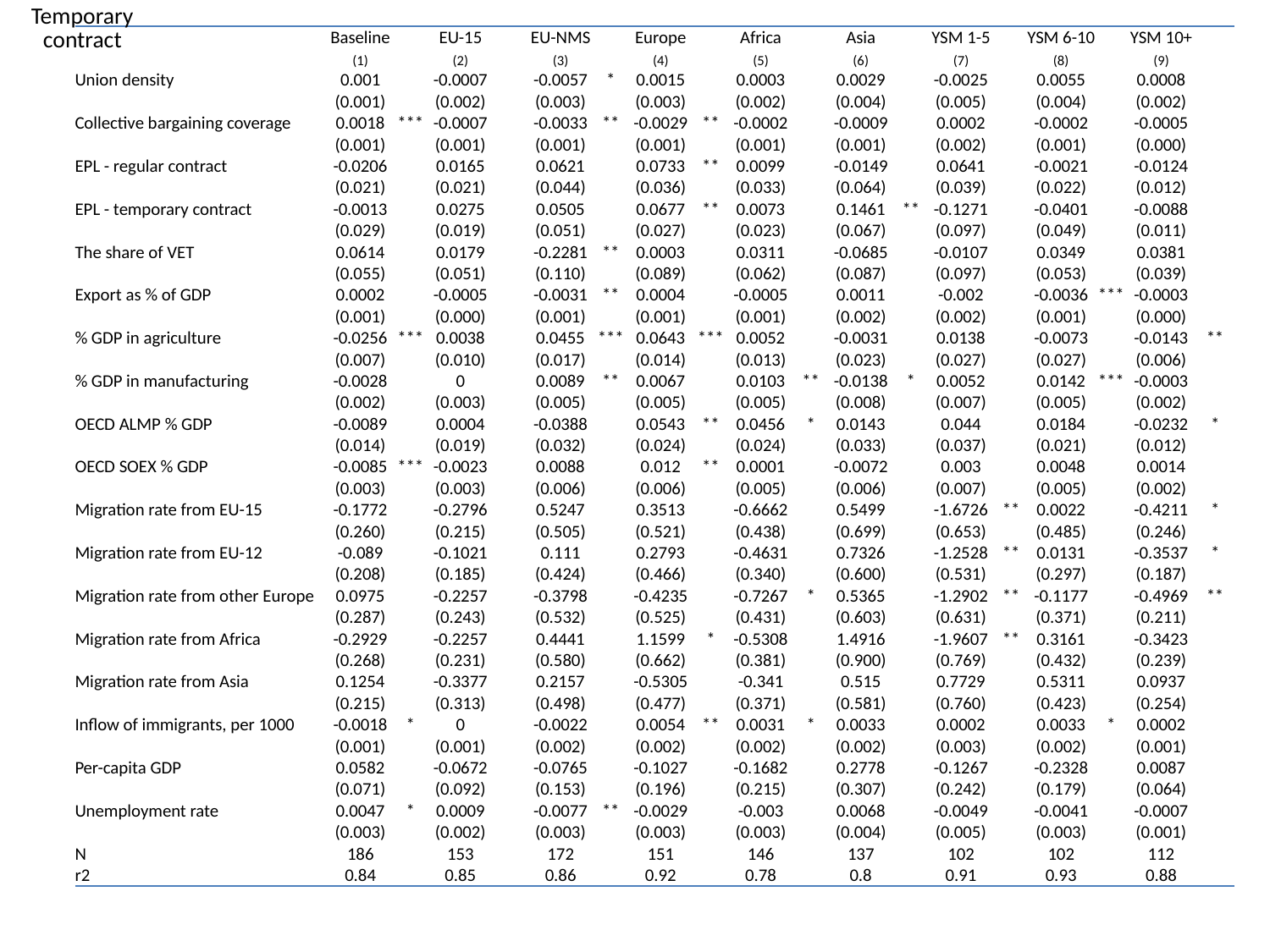

Temporary contract
|  | Baseline |  | EU-15 |  | EU-NMS |  | Europe |  | Africa |  | Asia |  | YSM 1-5 |  | YSM 6-10 |  | YSM 10+ |  |
| --- | --- | --- | --- | --- | --- | --- | --- | --- | --- | --- | --- | --- | --- | --- | --- | --- | --- | --- |
|  | (1) |  | (2) |  | (3) |  | (4) |  | (5) |  | (6) |  | (7) |  | (8) |  | (9) |  |
| Union density | 0.001 |  | -0.0007 |  | -0.0057 | \* | 0.0015 |  | 0.0003 |  | 0.0029 |  | -0.0025 |  | 0.0055 |  | 0.0008 |  |
|  | (0.001) |  | (0.002) |  | (0.003) |  | (0.003) |  | (0.002) |  | (0.004) |  | (0.005) |  | (0.004) |  | (0.002) |  |
| Collective bargaining coverage | 0.0018 | \*\*\* | -0.0007 |  | -0.0033 | \*\* | -0.0029 | \*\* | -0.0002 |  | -0.0009 |  | 0.0002 |  | -0.0002 |  | -0.0005 |  |
|  | (0.001) |  | (0.001) |  | (0.001) |  | (0.001) |  | (0.001) |  | (0.001) |  | (0.002) |  | (0.001) |  | (0.000) |  |
| EPL - regular contract | -0.0206 |  | 0.0165 |  | 0.0621 |  | 0.0733 | \*\* | 0.0099 |  | -0.0149 |  | 0.0641 |  | -0.0021 |  | -0.0124 |  |
|  | (0.021) |  | (0.021) |  | (0.044) |  | (0.036) |  | (0.033) |  | (0.064) |  | (0.039) |  | (0.022) |  | (0.012) |  |
| EPL - temporary contract | -0.0013 |  | 0.0275 |  | 0.0505 |  | 0.0677 | \*\* | 0.0073 |  | 0.1461 | \*\* | -0.1271 |  | -0.0401 |  | -0.0088 |  |
|  | (0.029) |  | (0.019) |  | (0.051) |  | (0.027) |  | (0.023) |  | (0.067) |  | (0.097) |  | (0.049) |  | (0.011) |  |
| The share of VET | 0.0614 |  | 0.0179 |  | -0.2281 | \*\* | 0.0003 |  | 0.0311 |  | -0.0685 |  | -0.0107 |  | 0.0349 |  | 0.0381 |  |
|  | (0.055) |  | (0.051) |  | (0.110) |  | (0.089) |  | (0.062) |  | (0.087) |  | (0.097) |  | (0.053) |  | (0.039) |  |
| Export as % of GDP | 0.0002 |  | -0.0005 |  | -0.0031 | \*\* | 0.0004 |  | -0.0005 |  | 0.0011 |  | -0.002 |  | -0.0036 | \*\*\* | -0.0003 |  |
|  | (0.001) |  | (0.000) |  | (0.001) |  | (0.001) |  | (0.001) |  | (0.002) |  | (0.002) |  | (0.001) |  | (0.000) |  |
| % GDP in agriculture | -0.0256 | \*\*\* | 0.0038 |  | 0.0455 | \*\*\* | 0.0643 | \*\*\* | 0.0052 |  | -0.0031 |  | 0.0138 |  | -0.0073 |  | -0.0143 | \*\* |
|  | (0.007) |  | (0.010) |  | (0.017) |  | (0.014) |  | (0.013) |  | (0.023) |  | (0.027) |  | (0.027) |  | (0.006) |  |
| % GDP in manufacturing | -0.0028 |  | 0 |  | 0.0089 | \*\* | 0.0067 |  | 0.0103 | \*\* | -0.0138 | \* | 0.0052 |  | 0.0142 | \*\*\* | -0.0003 |  |
|  | (0.002) |  | (0.003) |  | (0.005) |  | (0.005) |  | (0.005) |  | (0.008) |  | (0.007) |  | (0.005) |  | (0.002) |  |
| OECD ALMP % GDP | -0.0089 |  | 0.0004 |  | -0.0388 |  | 0.0543 | \*\* | 0.0456 | \* | 0.0143 |  | 0.044 |  | 0.0184 |  | -0.0232 | \* |
|  | (0.014) |  | (0.019) |  | (0.032) |  | (0.024) |  | (0.024) |  | (0.033) |  | (0.037) |  | (0.021) |  | (0.012) |  |
| OECD SOEX % GDP | -0.0085 | \*\*\* | -0.0023 |  | 0.0088 |  | 0.012 | \*\* | 0.0001 |  | -0.0072 |  | 0.003 |  | 0.0048 |  | 0.0014 |  |
|  | (0.003) |  | (0.003) |  | (0.006) |  | (0.006) |  | (0.005) |  | (0.006) |  | (0.007) |  | (0.005) |  | (0.002) |  |
| Migration rate from EU-15 | -0.1772 |  | -0.2796 |  | 0.5247 |  | 0.3513 |  | -0.6662 |  | 0.5499 |  | -1.6726 | \*\* | 0.0022 |  | -0.4211 | \* |
|  | (0.260) |  | (0.215) |  | (0.505) |  | (0.521) |  | (0.438) |  | (0.699) |  | (0.653) |  | (0.485) |  | (0.246) |  |
| Migration rate from EU-12 | -0.089 |  | -0.1021 |  | 0.111 |  | 0.2793 |  | -0.4631 |  | 0.7326 |  | -1.2528 | \*\* | 0.0131 |  | -0.3537 | \* |
|  | (0.208) |  | (0.185) |  | (0.424) |  | (0.466) |  | (0.340) |  | (0.600) |  | (0.531) |  | (0.297) |  | (0.187) |  |
| Migration rate from other Europe | 0.0975 |  | -0.2257 |  | -0.3798 |  | -0.4235 |  | -0.7267 | \* | 0.5365 |  | -1.2902 | \*\* | -0.1177 |  | -0.4969 | \*\* |
|  | (0.287) |  | (0.243) |  | (0.532) |  | (0.525) |  | (0.431) |  | (0.603) |  | (0.631) |  | (0.371) |  | (0.211) |  |
| Migration rate from Africa | -0.2929 |  | -0.2257 |  | 0.4441 |  | 1.1599 | \* | -0.5308 |  | 1.4916 |  | -1.9607 | \*\* | 0.3161 |  | -0.3423 |  |
|  | (0.268) |  | (0.231) |  | (0.580) |  | (0.662) |  | (0.381) |  | (0.900) |  | (0.769) |  | (0.432) |  | (0.239) |  |
| Migration rate from Asia | 0.1254 |  | -0.3377 |  | 0.2157 |  | -0.5305 |  | -0.341 |  | 0.515 |  | 0.7729 |  | 0.5311 |  | 0.0937 |  |
|  | (0.215) |  | (0.313) |  | (0.498) |  | (0.477) |  | (0.371) |  | (0.581) |  | (0.760) |  | (0.423) |  | (0.254) |  |
| Inflow of immigrants, per 1000 | -0.0018 | \* | 0 |  | -0.0022 |  | 0.0054 | \*\* | 0.0031 | \* | 0.0033 |  | 0.0002 |  | 0.0033 | \* | 0.0002 |  |
|  | (0.001) |  | (0.001) |  | (0.002) |  | (0.002) |  | (0.002) |  | (0.002) |  | (0.003) |  | (0.002) |  | (0.001) |  |
| Per-capita GDP | 0.0582 |  | -0.0672 |  | -0.0765 |  | -0.1027 |  | -0.1682 |  | 0.2778 |  | -0.1267 |  | -0.2328 |  | 0.0087 |  |
|  | (0.071) |  | (0.092) |  | (0.153) |  | (0.196) |  | (0.215) |  | (0.307) |  | (0.242) |  | (0.179) |  | (0.064) |  |
| Unemployment rate | 0.0047 | \* | 0.0009 |  | -0.0077 | \*\* | -0.0029 |  | -0.003 |  | 0.0068 |  | -0.0049 |  | -0.0041 |  | -0.0007 |  |
|  | (0.003) |  | (0.002) |  | (0.003) |  | (0.003) |  | (0.003) |  | (0.004) |  | (0.005) |  | (0.003) |  | (0.001) |  |
| N | 186 |  | 153 |  | 172 |  | 151 |  | 146 |  | 137 |  | 102 |  | 102 |  | 112 |  |
| r2 | 0.84 |  | 0.85 |  | 0.86 |  | 0.92 |  | 0.78 |  | 0.8 |  | 0.91 |  | 0.93 |  | 0.88 |  |